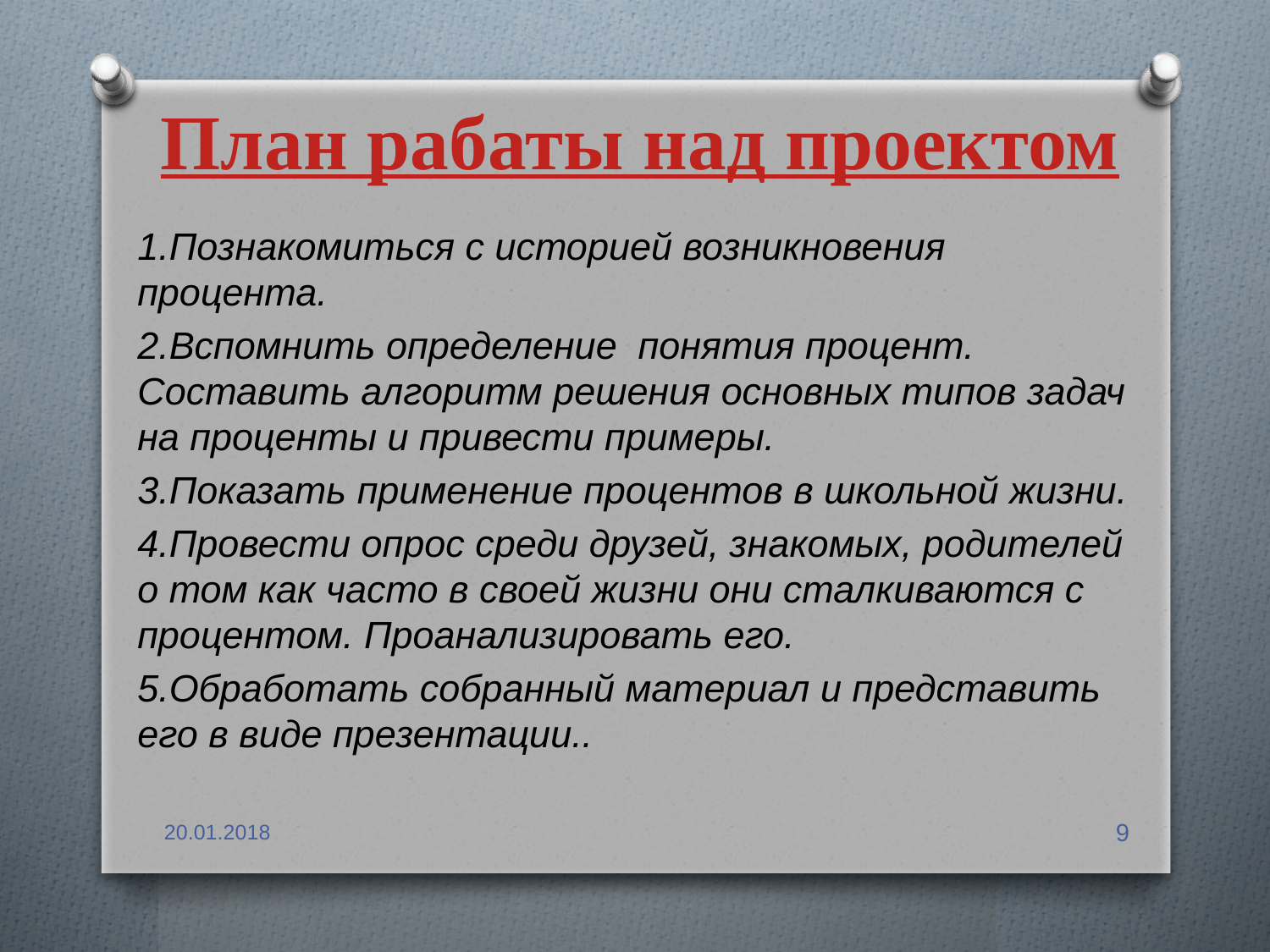

План рабаты над проектом
1.Познакомиться с историей возникновения процента.
2.Вспомнить определение  понятия процент. Составить алгоритм решения основных типов задач на проценты и привести примеры.
3.Показать применение процентов в школьной жизни.
4.Провести опрос среди друзей, знакомых, родителей о том как часто в своей жизни они сталкиваются с процентом. Проанализировать его.
5.Обработать собранный материал и представить его в виде презентации..
20.01.2018
9